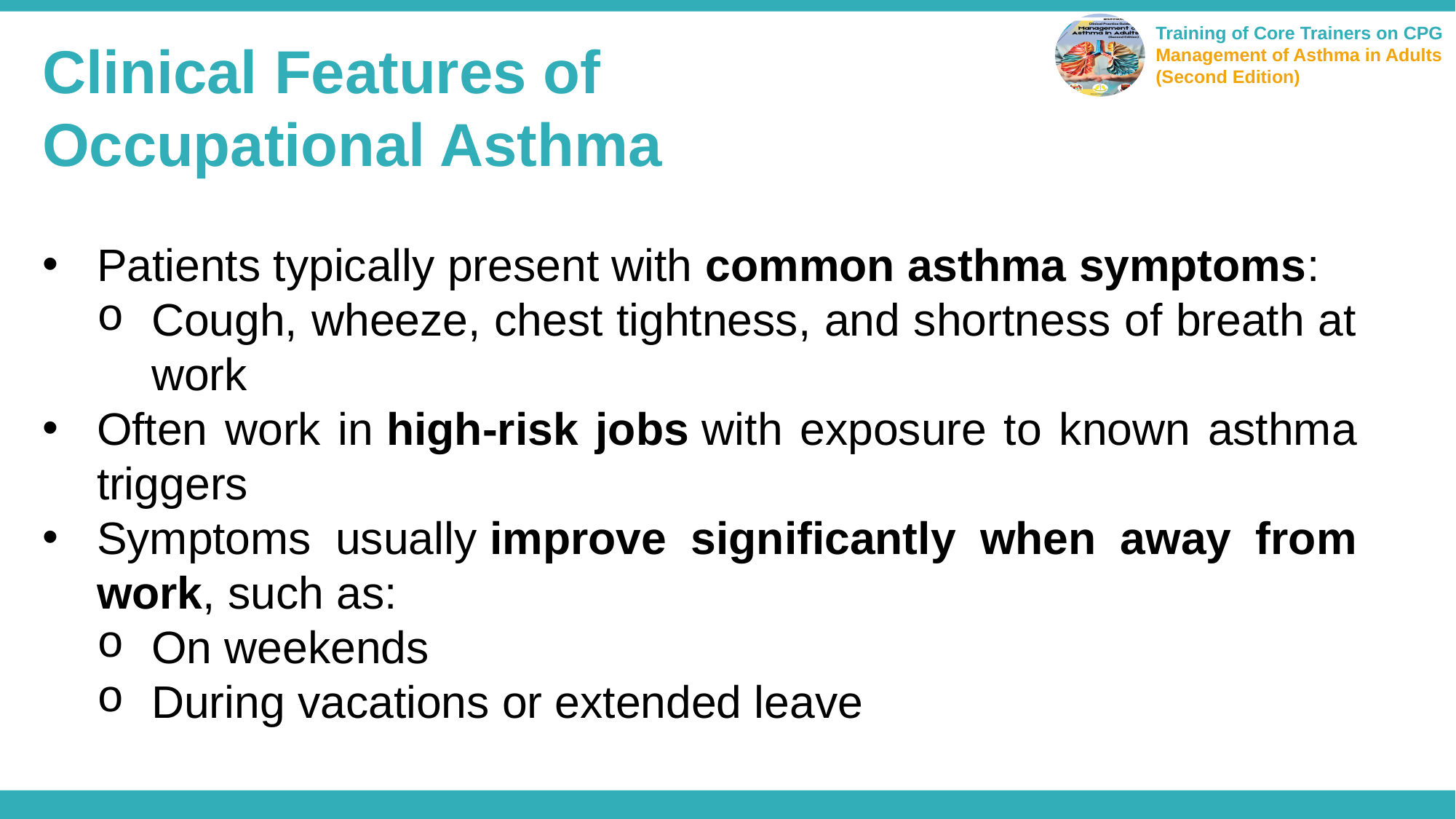

Clinical Features of
Occupational Asthma
Patients typically present with common asthma symptoms:
Cough, wheeze, chest tightness, and shortness of breath at work
Often work in high-risk jobs with exposure to known asthma triggers
Symptoms usually improve significantly when away from work, such as:
On weekends
During vacations or extended leave